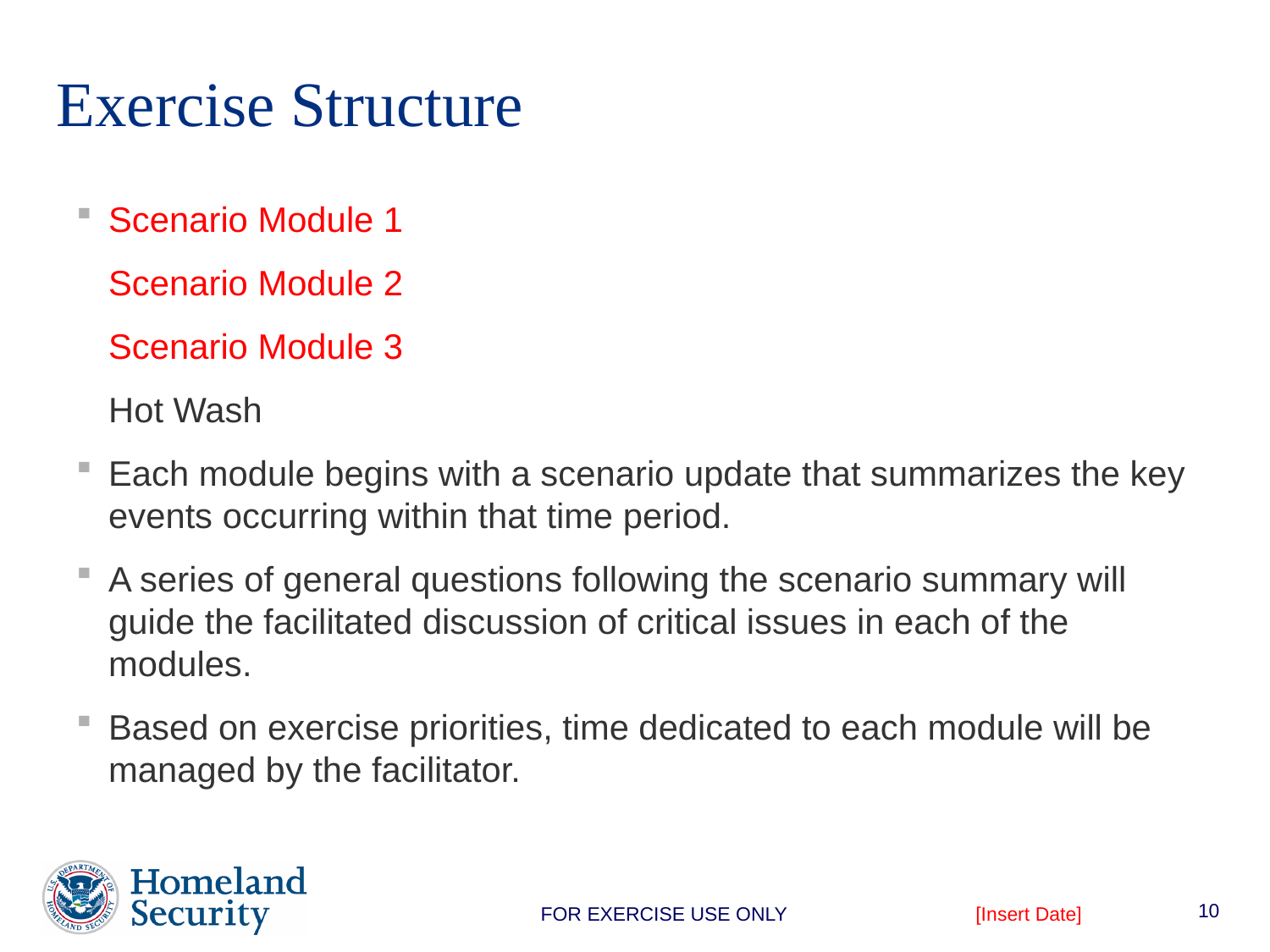

# Exercise Structure
Scenario Module 1
	Scenario Module 2
	Scenario Module 3
	Hot Wash
Each module begins with a scenario update that summarizes the key events occurring within that time period.
A series of general questions following the scenario summary will guide the facilitated discussion of critical issues in each of the modules.
Based on exercise priorities, time dedicated to each module will be managed by the facilitator.
10